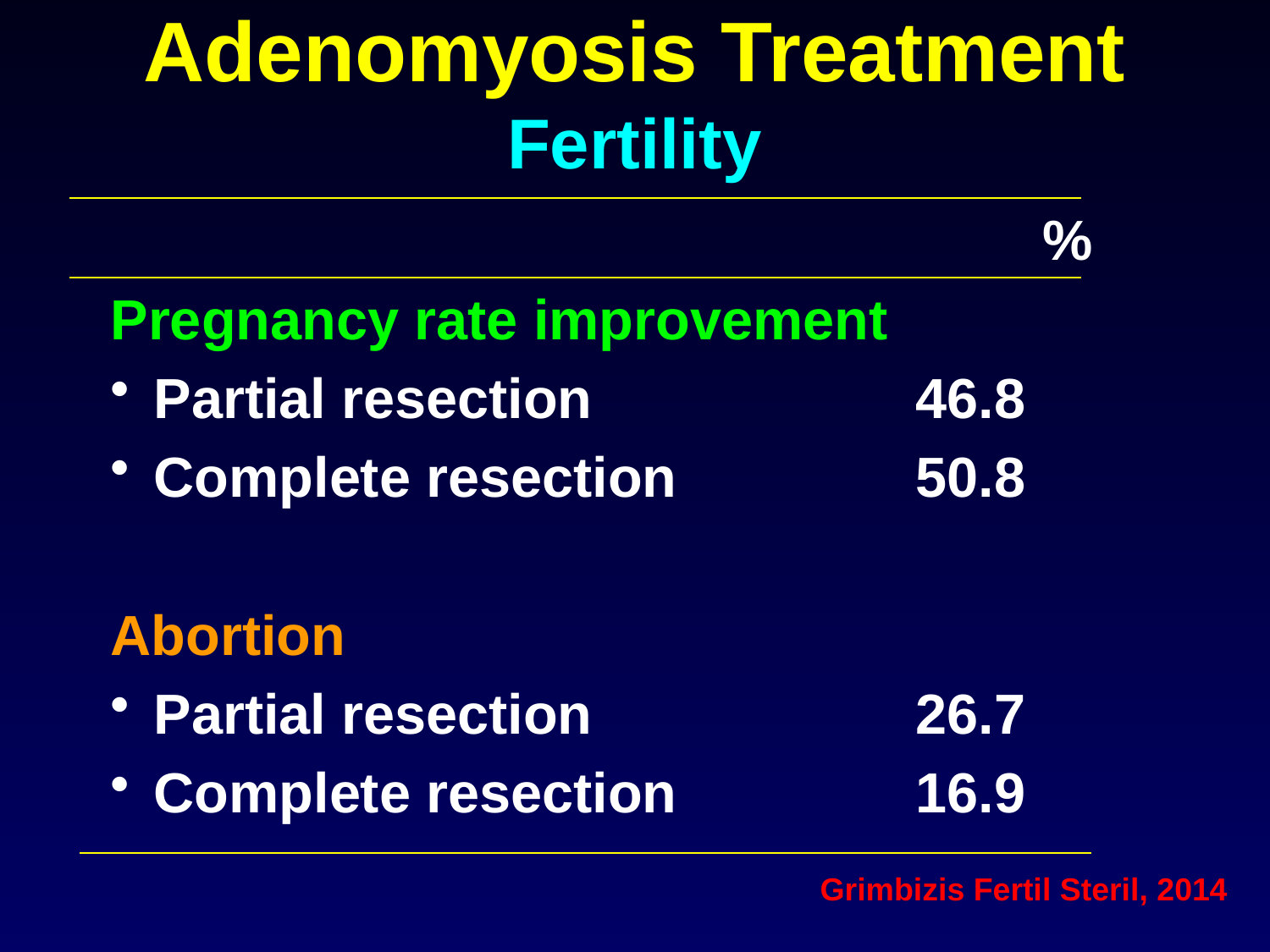

# Adenomyosis Treatment Fertility
								%
Pregnancy rate improvement
Partial resection			46.8
Complete resection 		50.8

Abortion
Partial resection			26.7
Complete resection 		16.9
Grimbizis Fertil Steril, 2014